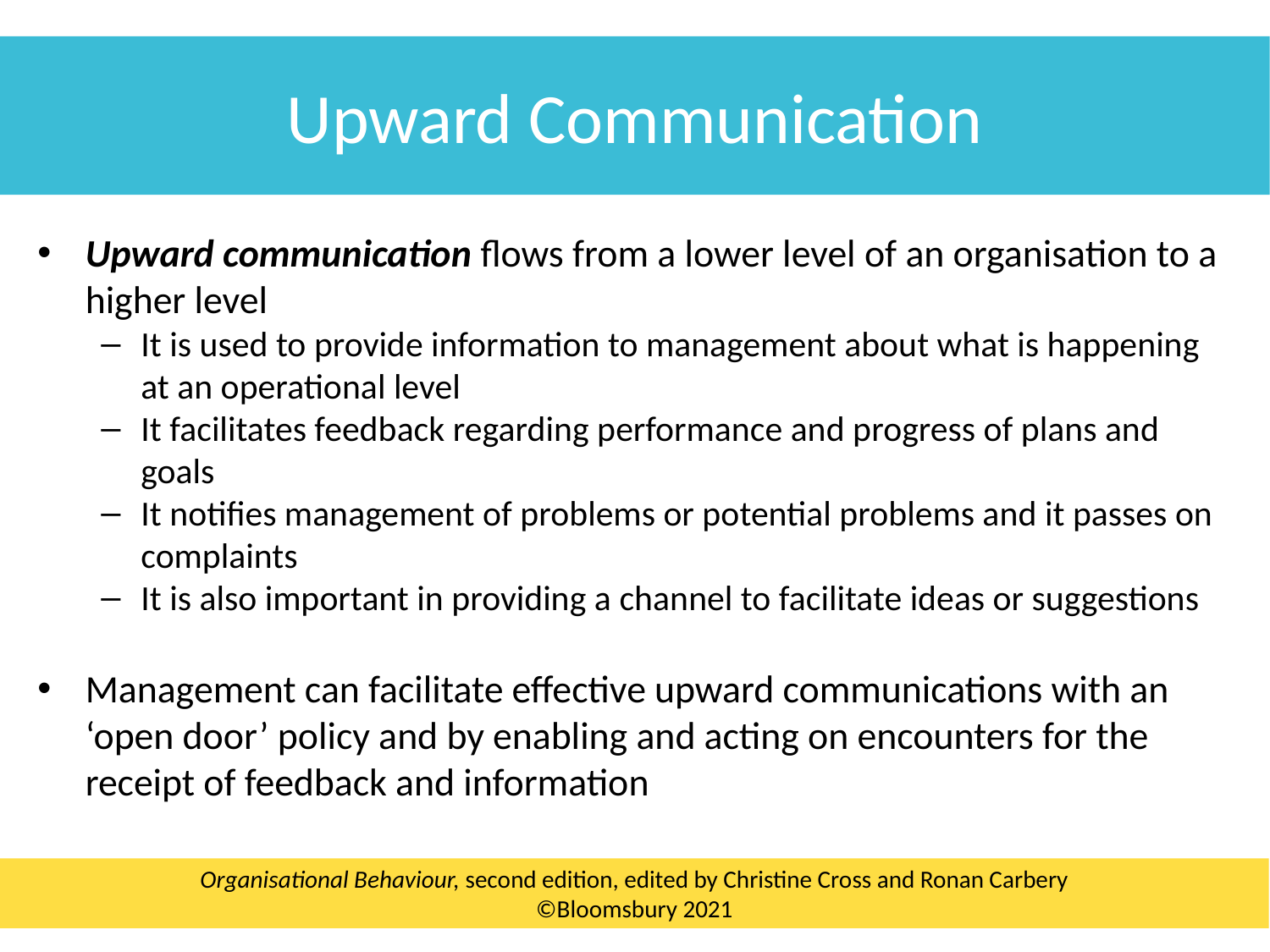

Upward Communication
Upward communication flows from a lower level of an organisation to a higher level
It is used to provide information to management about what is happening at an operational level
It facilitates feedback regarding performance and progress of plans and goals
It notifies management of problems or potential problems and it passes on complaints
It is also important in providing a channel to facilitate ideas or suggestions

Management can facilitate effective upward communications with an ‘open door’ policy and by enabling and acting on encounters for the receipt of feedback and information